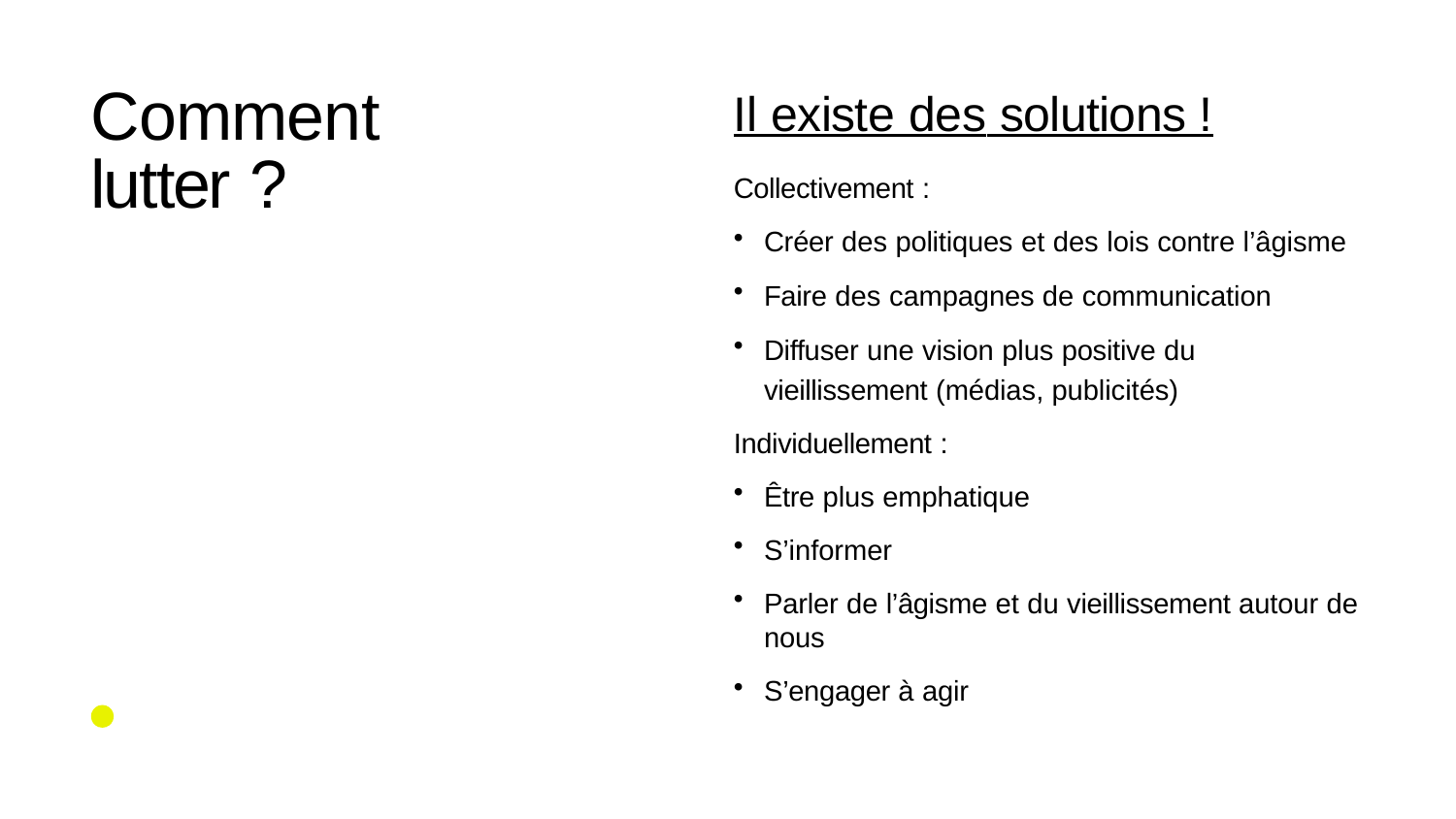

Comment
lutter ?
Il existe des solutions !
Collectivement :
Créer des politiques et des lois contre l’âgisme
Faire des campagnes de communication
Diffuser une vision plus positive du vieillissement (médias, publicités)
Individuellement :
Être plus emphatique
S’informer
Parler de l’âgisme et du vieillissement autour de nous
S’engager à agir